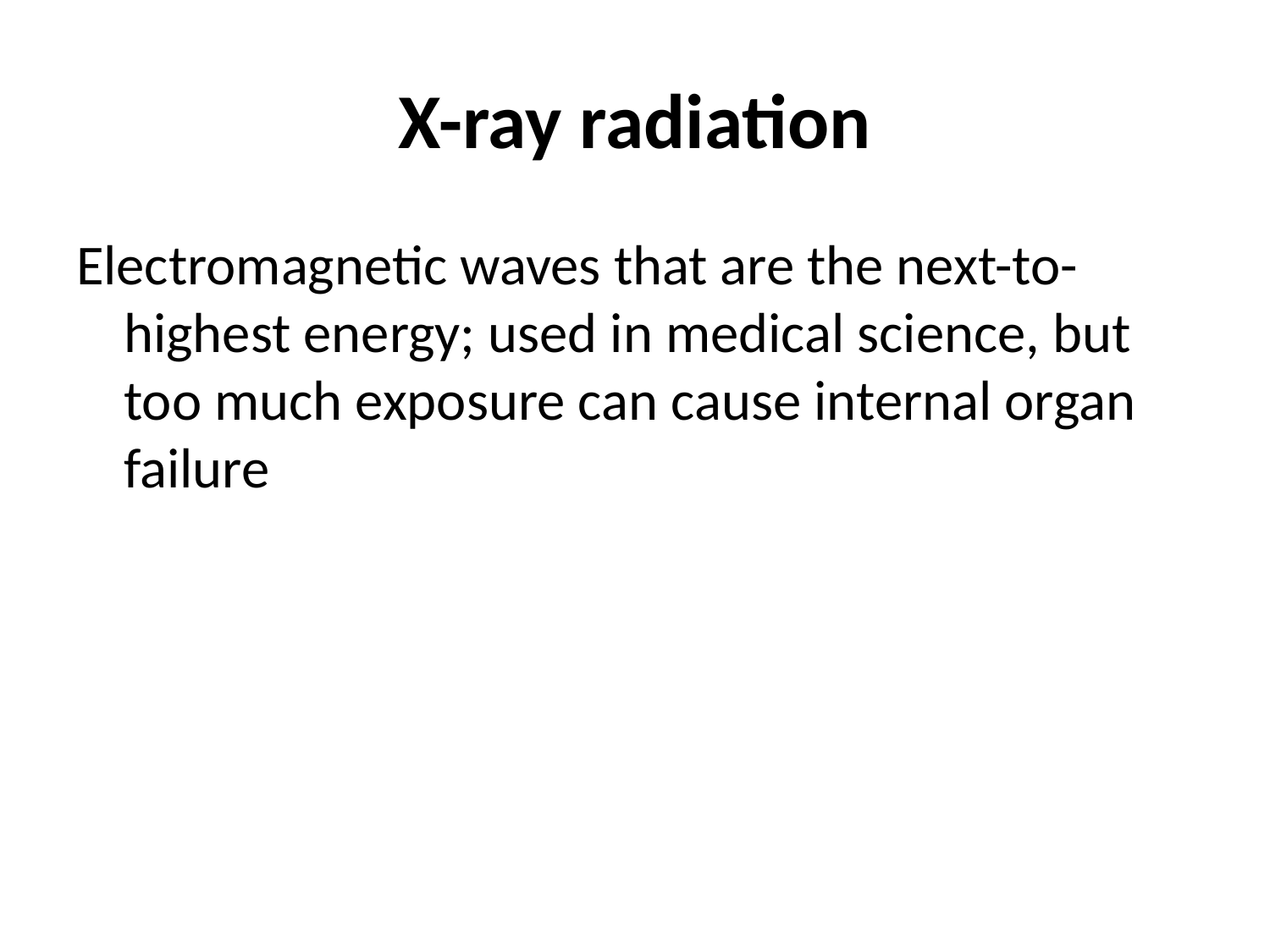

# X-ray radiation
Electromagnetic waves that are the next-to-highest energy; used in medical science, but too much exposure can cause internal organ failure